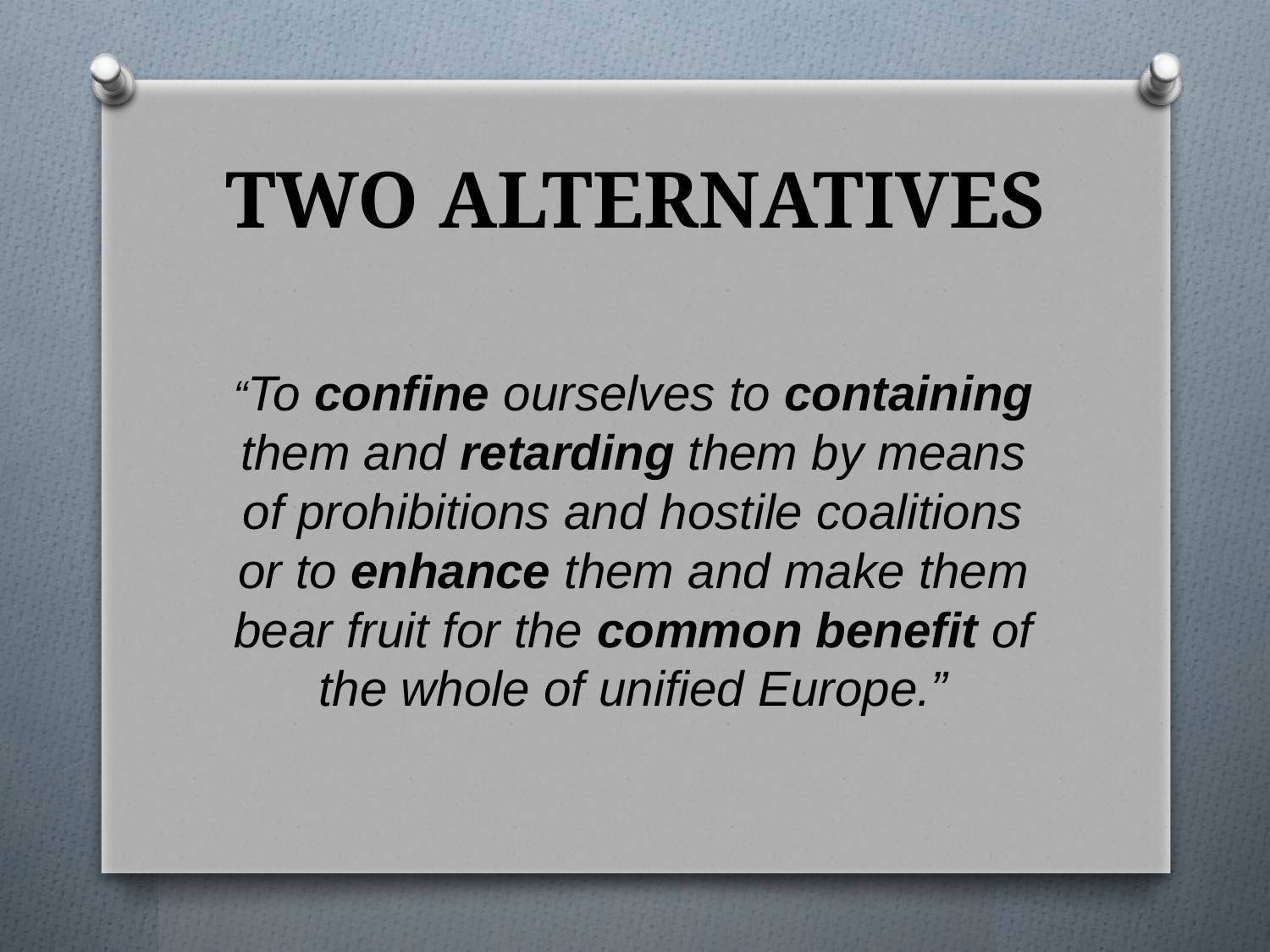

# TWO ALTERNATIVES

“To confine ourselves to containing them and retarding them by means of prohibitions and hostile coalitions or to enhance them and make them bear fruit for the common benefit of the whole of unified Europe.”